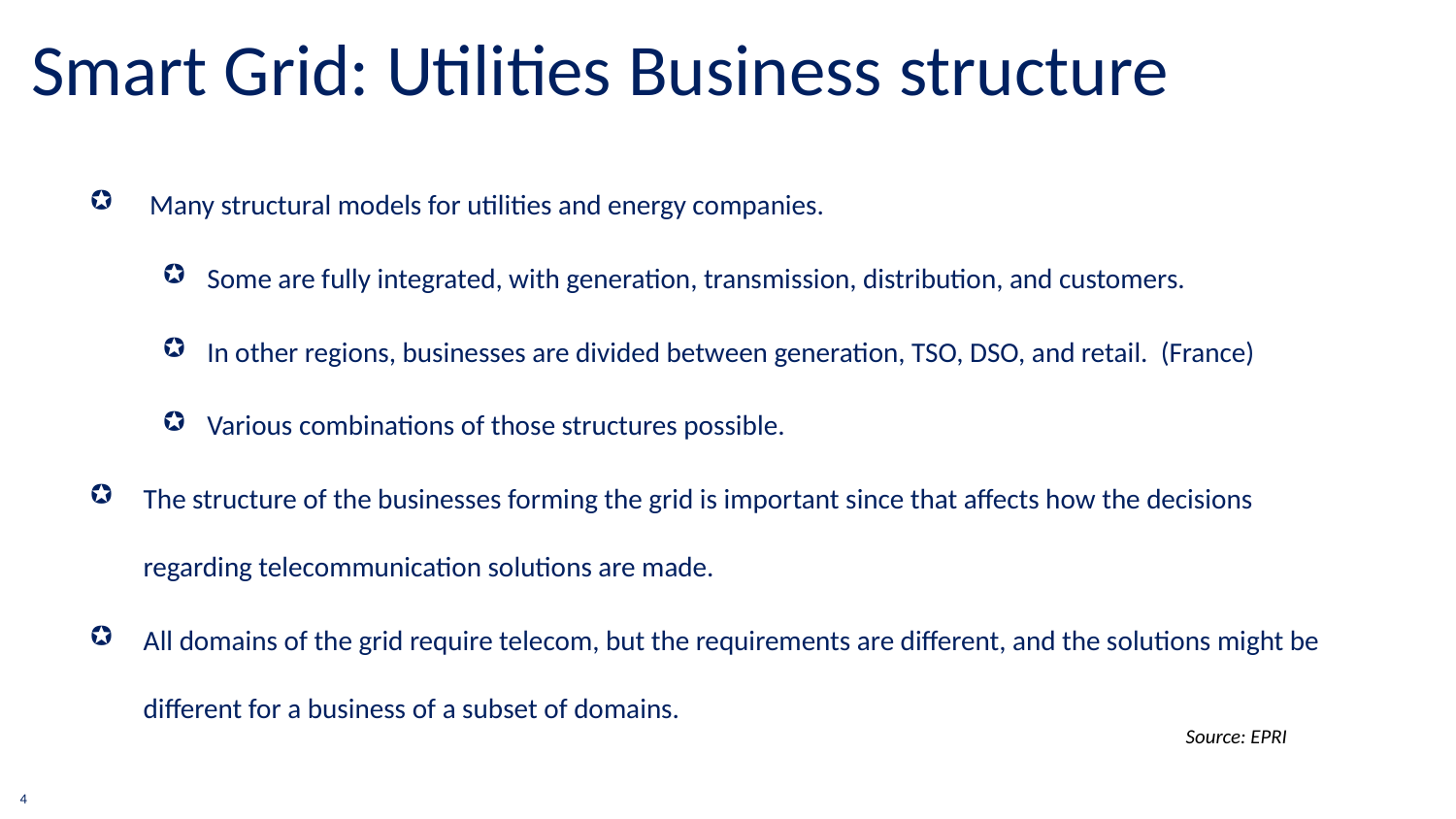

Smart Grid: Utilities Business structure
 Many structural models for utilities and energy companies.
Some are fully integrated, with generation, transmission, distribution, and customers.
In other regions, businesses are divided between generation, TSO, DSO, and retail.  (France)
Various combinations of those structures possible.
The structure of the businesses forming the grid is important since that affects how the decisions regarding telecommunication solutions are made.
All domains of the grid require telecom, but the requirements are different, and the solutions might be different for a business of a subset of domains.
Source: EPRI